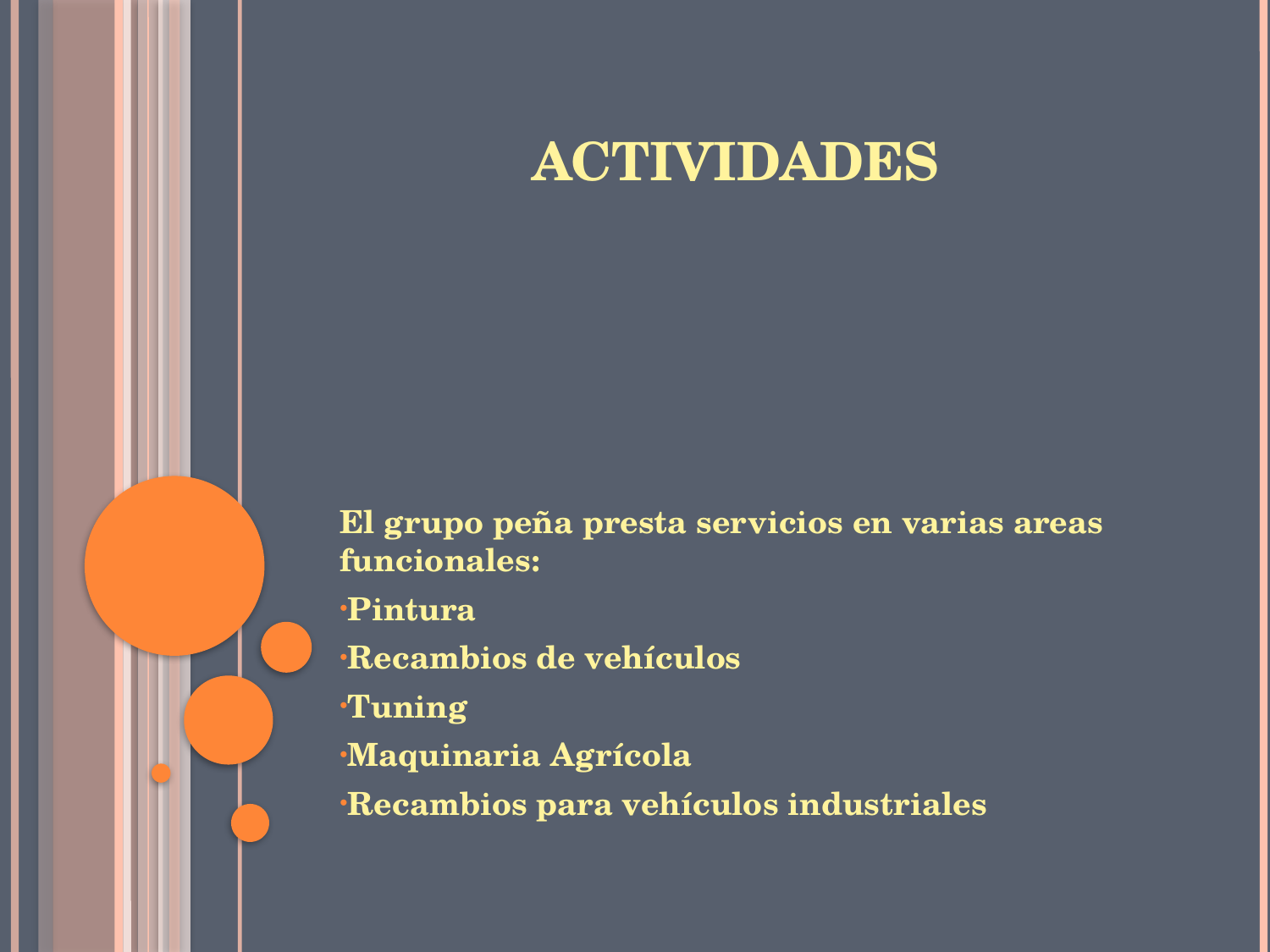

# Actividades
El grupo peña presta servicios en varias areas funcionales:
Pintura
Recambios de vehículos
Tuning
Maquinaria Agrícola
Recambios para vehículos industriales